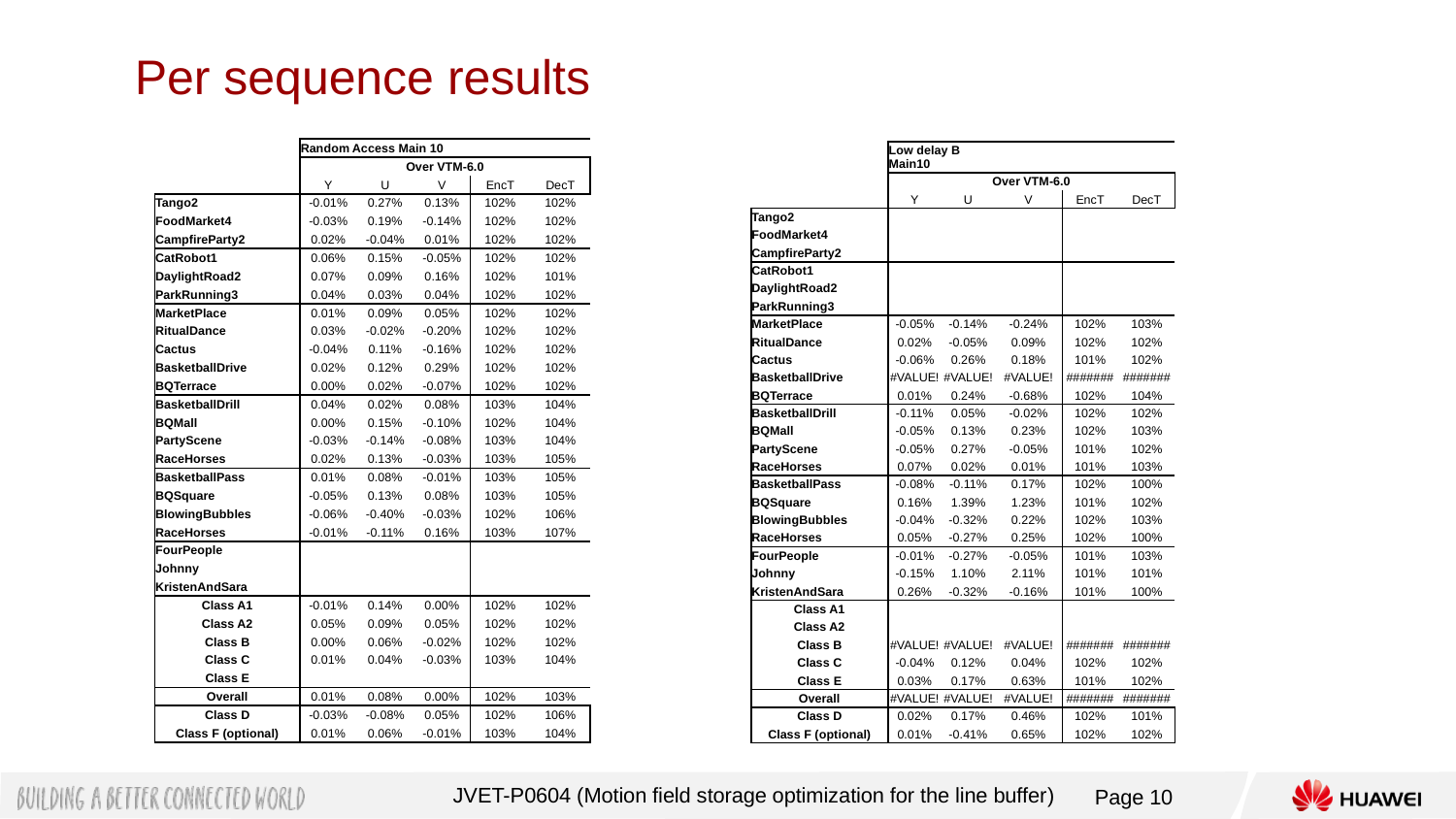

# Per sequence results
|  | Random Access Main 10 |  |  |  |  |
| --- | --- | --- | --- | --- | --- |
|  | Over VTM-6.0 |  |  |  |  |
|  | Y | U | V | EncT | DecT |
| Tango2 | -0.01% | 0.27% | 0.13% | 102% | 102% |
| FoodMarket4 | -0.03% | 0.19% | -0.14% | 102% | 102% |
| CampfireParty2 | 0.02% | -0.04% | 0.01% | 102% | 102% |
| CatRobot1 | 0.06% | 0.15% | -0.05% | 102% | 102% |
| DaylightRoad2 | 0.07% | 0.09% | 0.16% | 102% | 101% |
| ParkRunning3 | 0.04% | 0.03% | 0.04% | 102% | 102% |
| MarketPlace | 0.01% | 0.09% | 0.05% | 102% | 102% |
| RitualDance | 0.03% | -0.02% | -0.20% | 102% | 102% |
| Cactus | -0.04% | 0.11% | -0.16% | 102% | 102% |
| BasketballDrive | 0.02% | 0.12% | 0.29% | 102% | 102% |
| BQTerrace | 0.00% | 0.02% | -0.07% | 102% | 102% |
| BasketballDrill | 0.04% | 0.02% | 0.08% | 103% | 104% |
| BQMall | 0.00% | 0.15% | -0.10% | 102% | 104% |
| PartyScene | -0.03% | -0.14% | -0.08% | 103% | 104% |
| RaceHorses | 0.02% | 0.13% | -0.03% | 103% | 105% |
| BasketballPass | 0.01% | 0.08% | -0.01% | 103% | 105% |
| BQSquare | -0.05% | 0.13% | 0.08% | 103% | 105% |
| BlowingBubbles | -0.06% | -0.40% | -0.03% | 102% | 106% |
| RaceHorses | -0.01% | -0.11% | 0.16% | 103% | 107% |
| FourPeople |  |  |  |  |  |
| Johnny |  |  |  |  |  |
| KristenAndSara |  |  |  |  |  |
| Class A1 | -0.01% | 0.14% | 0.00% | 102% | 102% |
| Class A2 | 0.05% | 0.09% | 0.05% | 102% | 102% |
| Class B | 0.00% | 0.06% | -0.02% | 102% | 102% |
| Class C | 0.01% | 0.04% | -0.03% | 103% | 104% |
| Class E |  |  |  |  |  |
| Overall | 0.01% | 0.08% | 0.00% | 102% | 103% |
| Class D | -0.03% | -0.08% | 0.05% | 102% | 106% |
| Class F (optional) | 0.01% | 0.06% | -0.01% | 103% | 104% |
|  | Low delay B Main10 |  |  |  |  |
| --- | --- | --- | --- | --- | --- |
|  | Over VTM-6.0 |  |  |  |  |
|  | Y | U | V | EncT | DecT |
| Tango2 |  |  |  |  |  |
| FoodMarket4 |  |  |  |  |  |
| CampfireParty2 |  |  |  |  |  |
| CatRobot1 |  |  |  |  |  |
| DaylightRoad2 |  |  |  |  |  |
| ParkRunning3 |  |  |  |  |  |
| MarketPlace | -0.05% | -0.14% | -0.24% | 102% | 103% |
| RitualDance | 0.02% | -0.05% | 0.09% | 102% | 102% |
| Cactus | -0.06% | 0.26% | 0.18% | 101% | 102% |
| BasketballDrive | #VALUE! | #VALUE! | #VALUE! | ####### | ####### |
| BQTerrace | 0.01% | 0.24% | -0.68% | 102% | 104% |
| BasketballDrill | -0.11% | 0.05% | -0.02% | 102% | 102% |
| BQMall | -0.05% | 0.13% | 0.23% | 102% | 103% |
| PartyScene | -0.05% | 0.27% | -0.05% | 101% | 102% |
| RaceHorses | 0.07% | 0.02% | 0.01% | 101% | 103% |
| BasketballPass | -0.08% | -0.11% | 0.17% | 102% | 100% |
| BQSquare | 0.16% | 1.39% | 1.23% | 101% | 102% |
| BlowingBubbles | -0.04% | -0.32% | 0.22% | 102% | 103% |
| RaceHorses | 0.05% | -0.27% | 0.25% | 102% | 100% |
| FourPeople | -0.01% | -0.27% | -0.05% | 101% | 103% |
| Johnny | -0.15% | 1.10% | 2.11% | 101% | 101% |
| KristenAndSara | 0.26% | -0.32% | -0.16% | 101% | 100% |
| Class A1 |  |  |  |  |  |
| Class A2 |  |  |  |  |  |
| Class B | #VALUE! | #VALUE! | #VALUE! | ####### | ####### |
| Class C | -0.04% | 0.12% | 0.04% | 102% | 102% |
| Class E | 0.03% | 0.17% | 0.63% | 101% | 102% |
| Overall | #VALUE! | #VALUE! | #VALUE! | ####### | ####### |
| Class D | 0.02% | 0.17% | 0.46% | 102% | 101% |
| Class F (optional) | 0.01% | -0.41% | 0.65% | 102% | 102% |